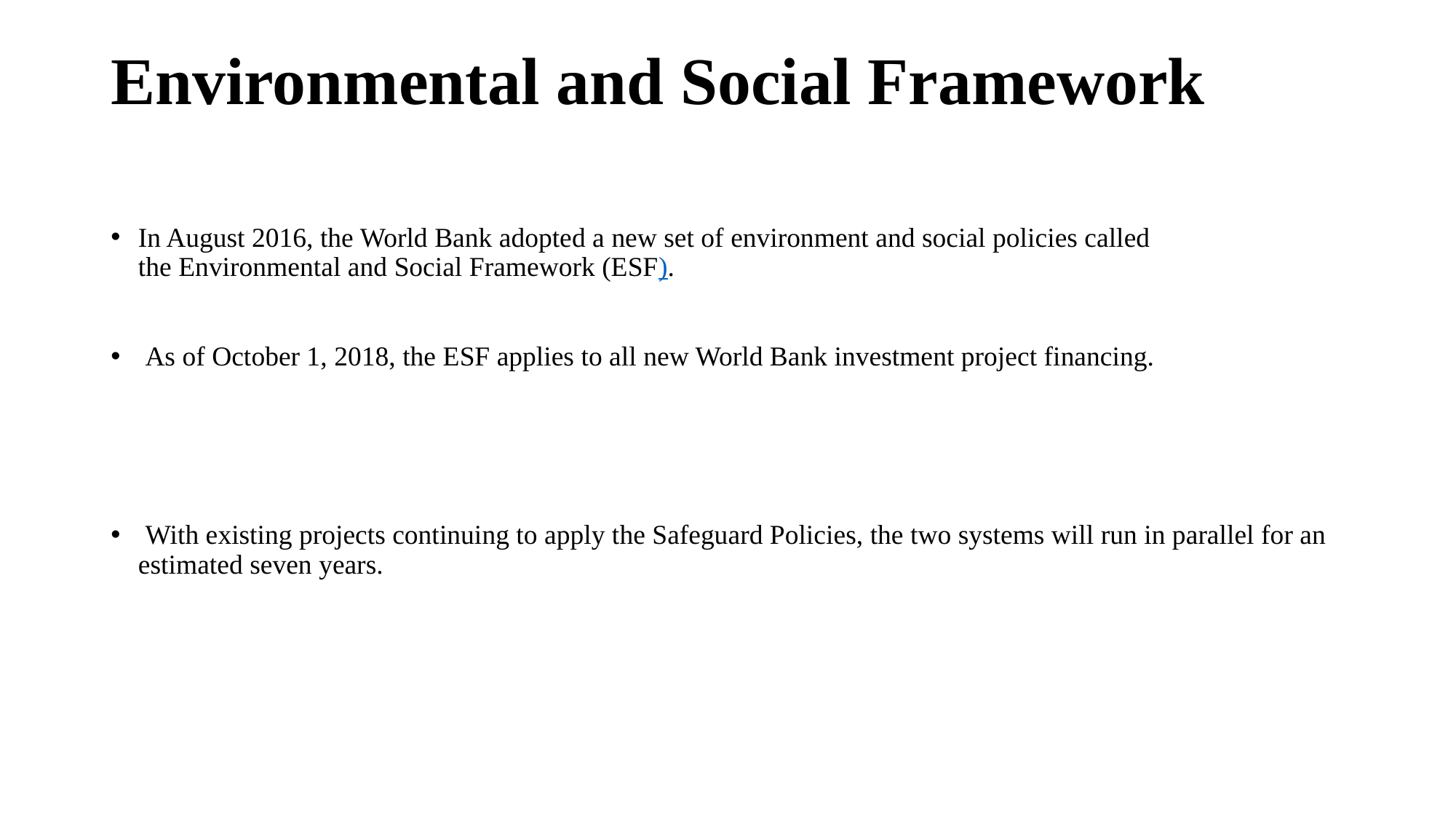

# Environmental and Social Framework
In August 2016, the World Bank adopted a new set of environment and social policies called the Environmental and Social Framework (ESF).

 As of October 1, 2018, the ESF applies to all new World Bank investment project financing.

 With existing projects continuing to apply the Safeguard Policies, the two systems will run in parallel for an estimated seven years.